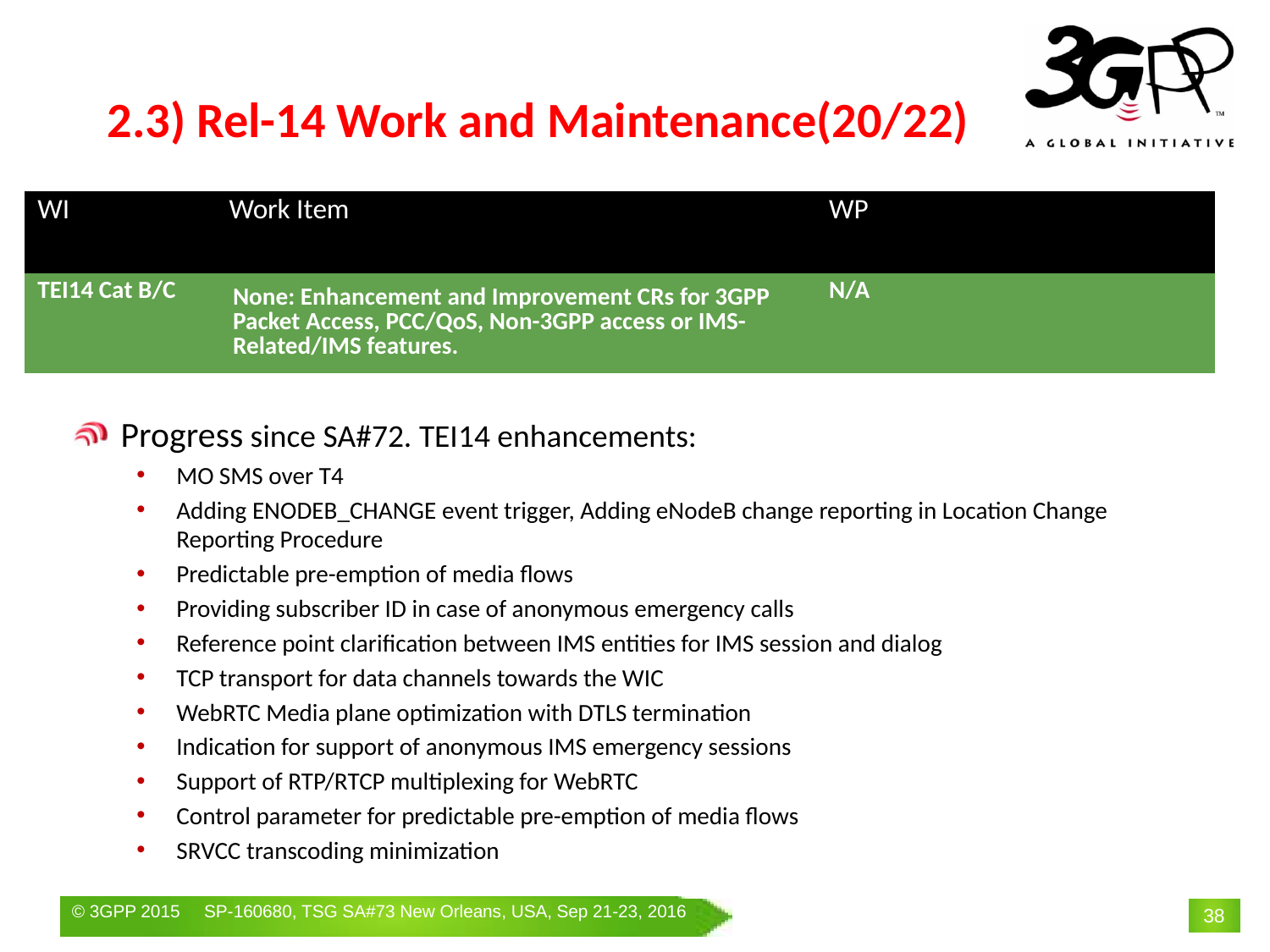

# 2.3) Rel-14 Work and Maintenance(20/22)
| WI | Work Item | WP |  |  |
| --- | --- | --- | --- | --- |
| TEI14 Cat B/C | None: Enhancement and Improvement CRs for 3GPP Packet Access, PCC/QoS, Non-3GPP access or IMS-Related/IMS features. | N/A |  |  |
Progress since SA#72. TEI14 enhancements:
MO SMS over T4
Adding ENODEB_CHANGE event trigger, Adding eNodeB change reporting in Location Change Reporting Procedure
Predictable pre-emption of media flows
Providing subscriber ID in case of anonymous emergency calls
Reference point clarification between IMS entities for IMS session and dialog
TCP transport for data channels towards the WIC
WebRTC Media plane optimization with DTLS termination
Indication for support of anonymous IMS emergency sessions
Support of RTP/RTCP multiplexing for WebRTC
Control parameter for predictable pre-emption of media flows
SRVCC transcoding minimization